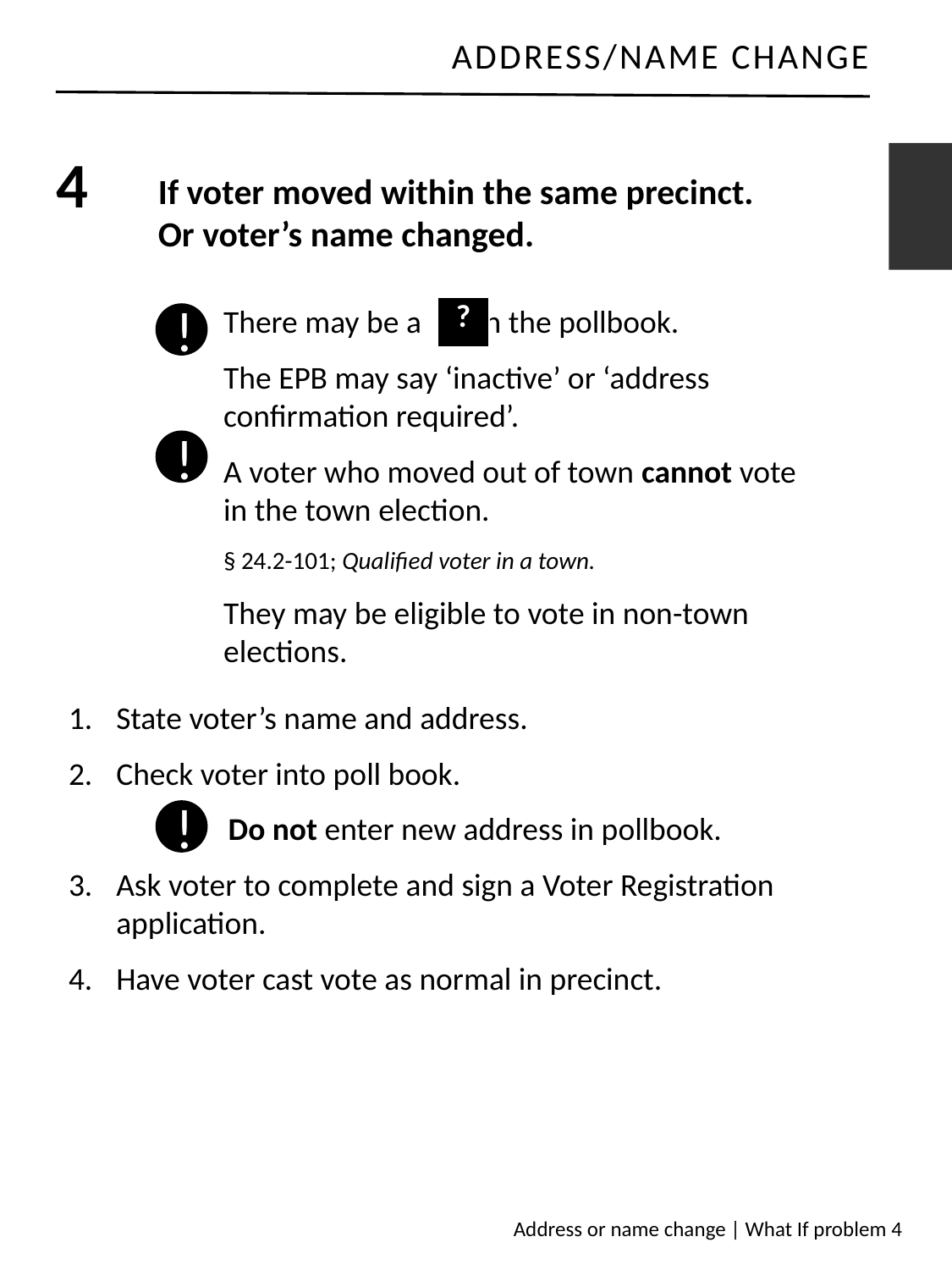

4
If voter moved within the same precinct. Or voter’s name changed.
There may be a	in the pollbook.
The EPB may say ‘inactive’ or ‘address confirmation required’.
A voter who moved out of town cannot vote in the town election.
§ 24.2-101; Qualified voter in a town.
They may be eligible to vote in non-town elections.

| ? |
| --- |
!
!
State voter’s name and address.
Check voter into poll book.
Do not enter new address in pollbook.
Ask voter to complete and sign a Voter Registration application.
Have voter cast vote as normal in precinct.

!
Address or name change | What If problem 4